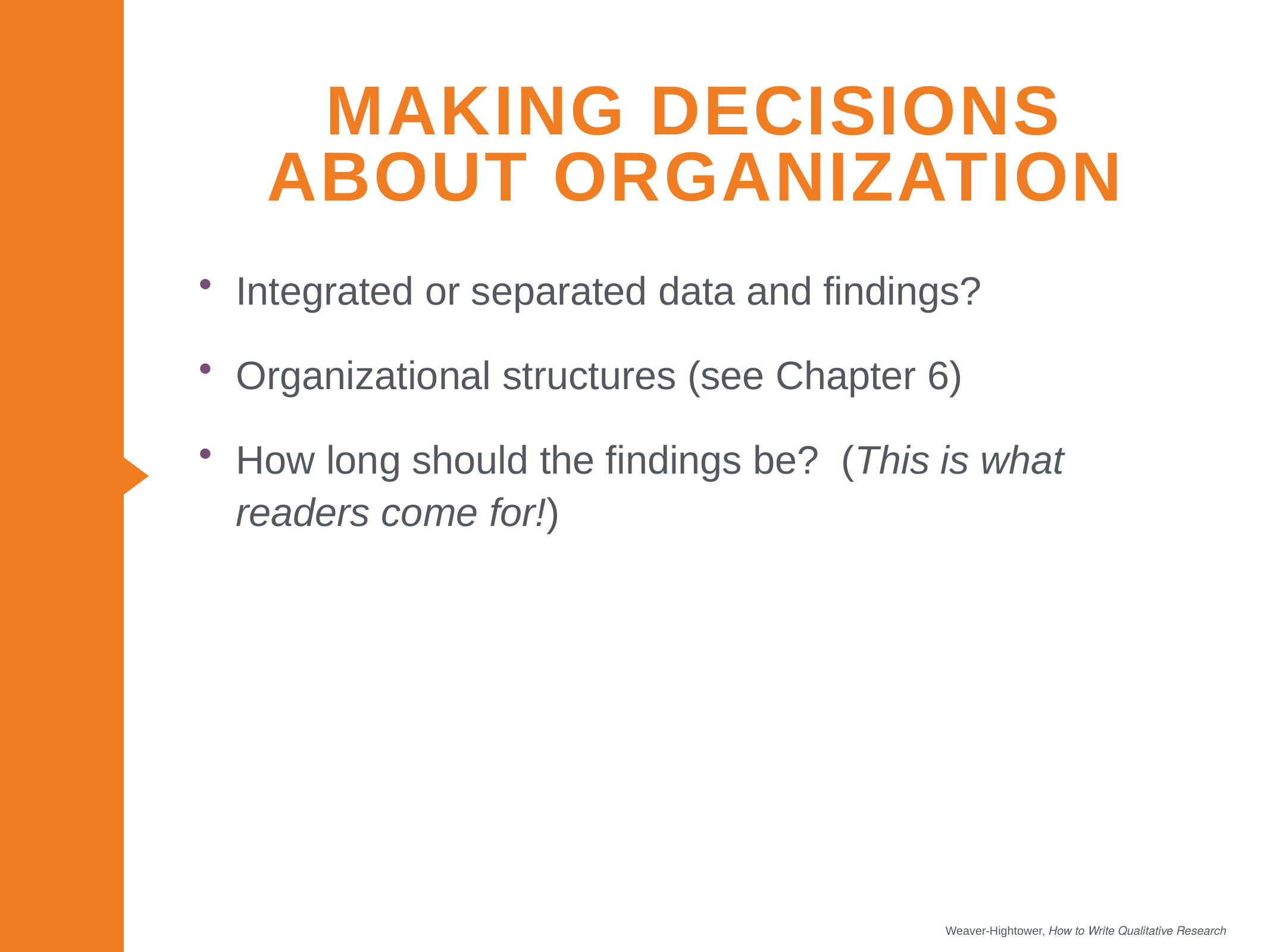

# Making decisions about organization
Integrated or separated data and findings?
Organizational structures (see Chapter 6)
How long should the findings be?  (This is what readers come for!)